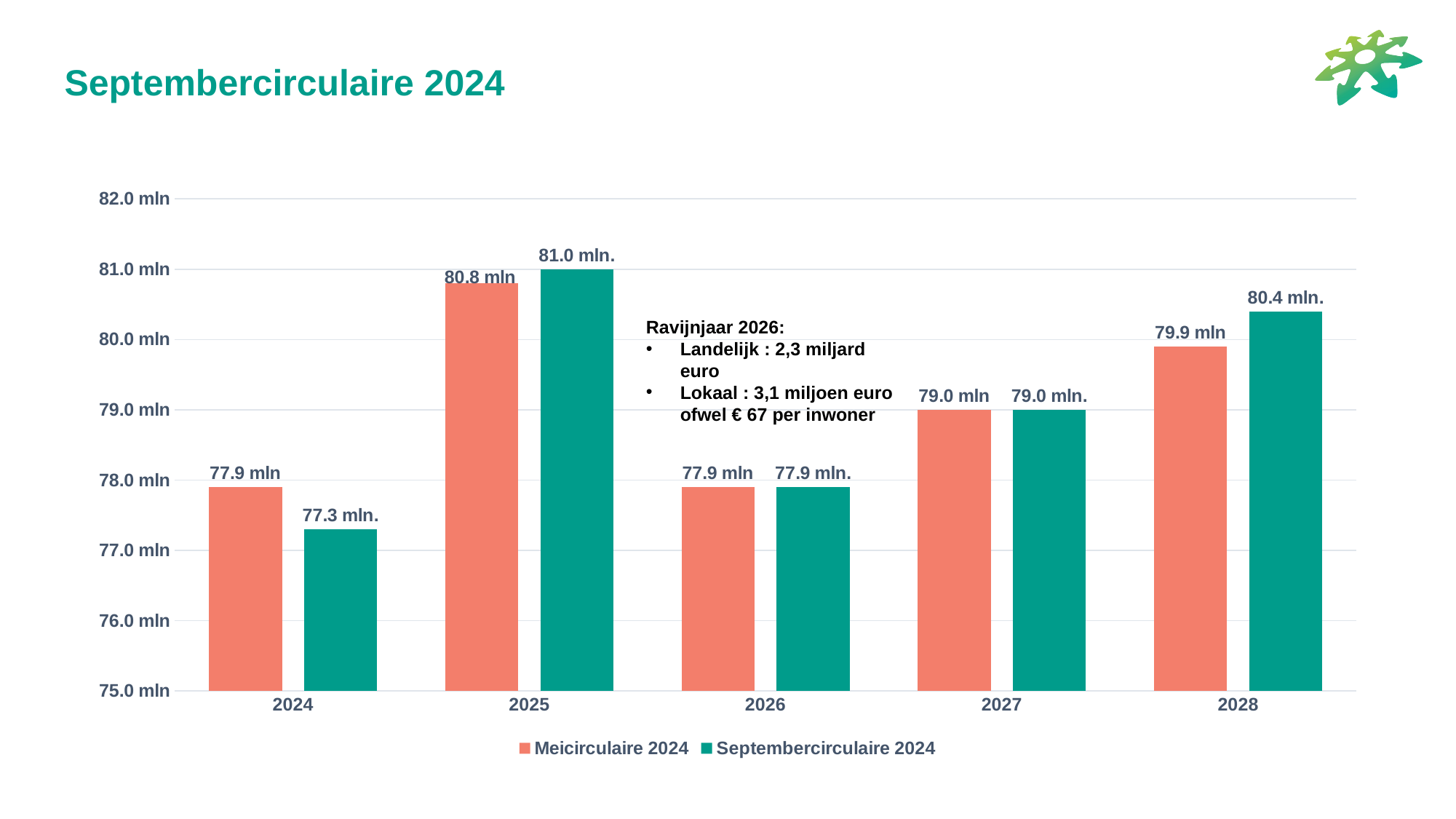

# Septembercirculaire 2024

### Chart

| Category | Meicirculaire 2024 | Septembercirculaire 2024 |
|---|---|---|
| 2024 | 77.9 | 77.3 |
| 2025 | 80.8 | 81.0 |
| 2026 | 77.9 | 77.9 |
| 2027 | 79.0 | 79.0 |
| 2028 | 79.9 | 80.4 |
Ravijnjaar 2026:
Landelijk : 2,3 miljard euro
Lokaal : 3,1 miljoen euro ofwel € 67 per inwoner